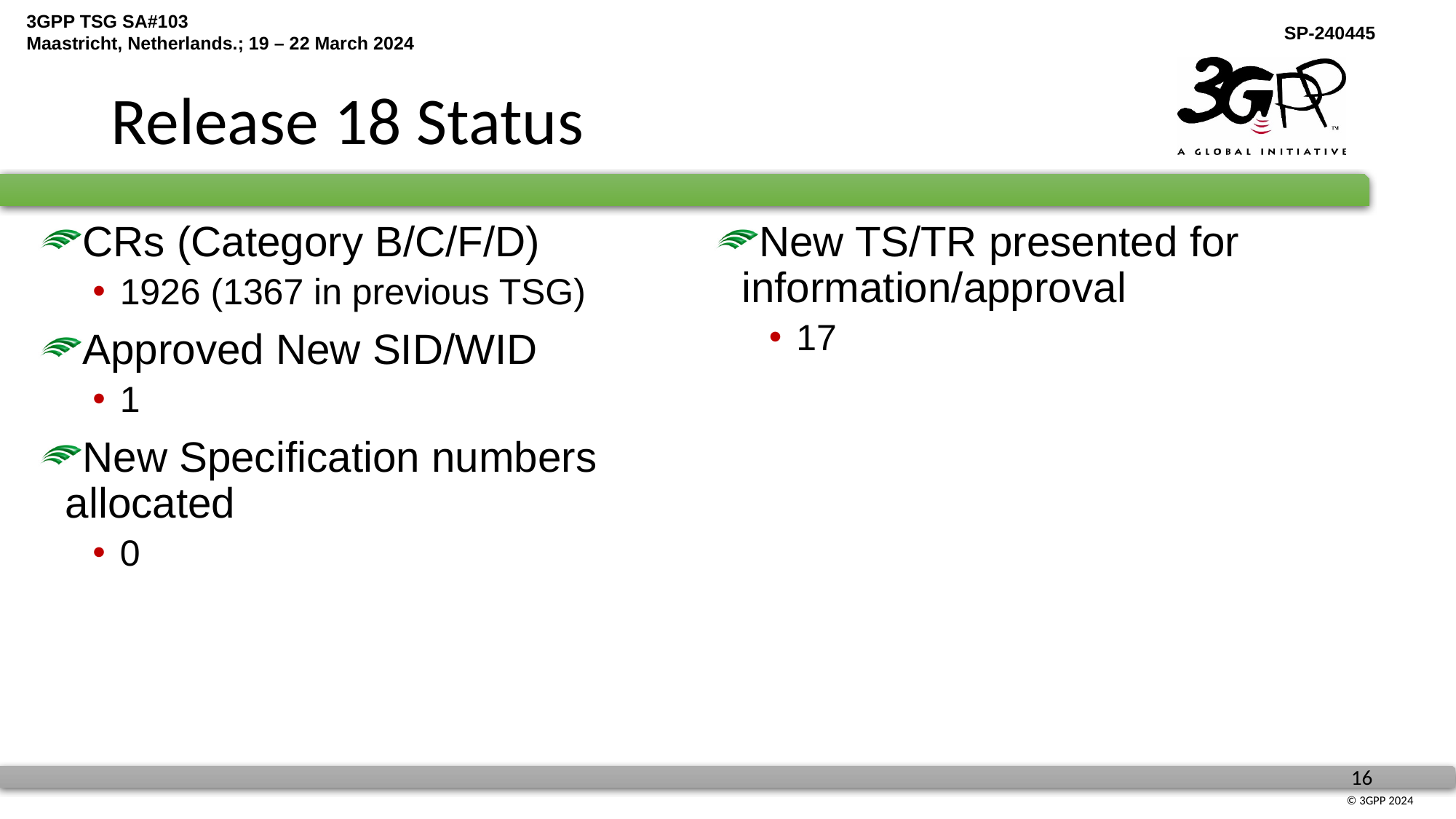

# Release 18 Status
New TS/TR presented for information/approval
17

CRs (Category B/C/F/D)
1926 (1367 in previous TSG)
Approved New SID/WID
1
New Specification numbers allocated
0